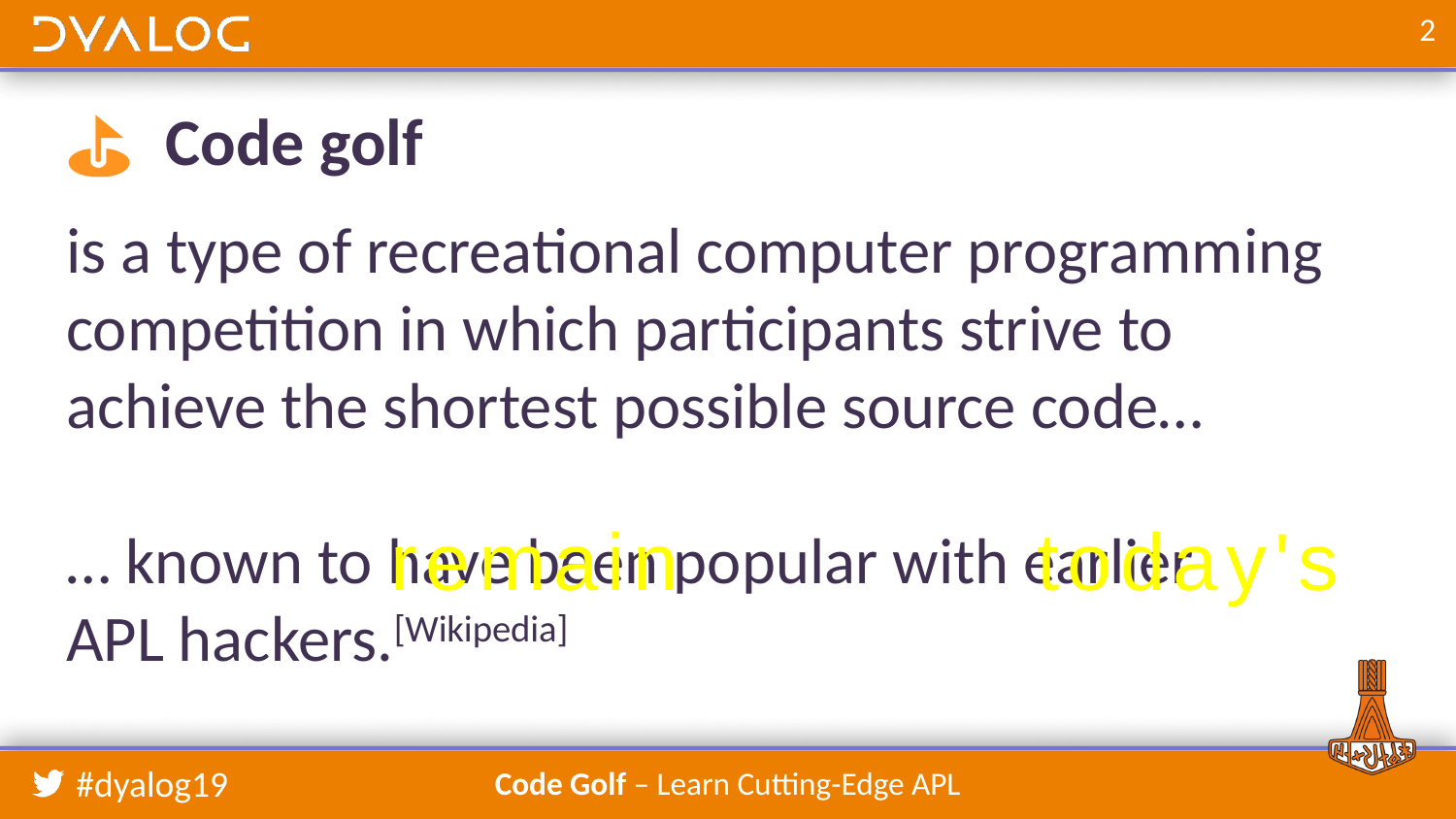

# ⛳️  Code golf
is a type of recreational computer programming competition in which participants strive to achieve the shortest possible source code…
… known to have been popular with earlier
APL hackers.[Wikipedia]
remain            today's